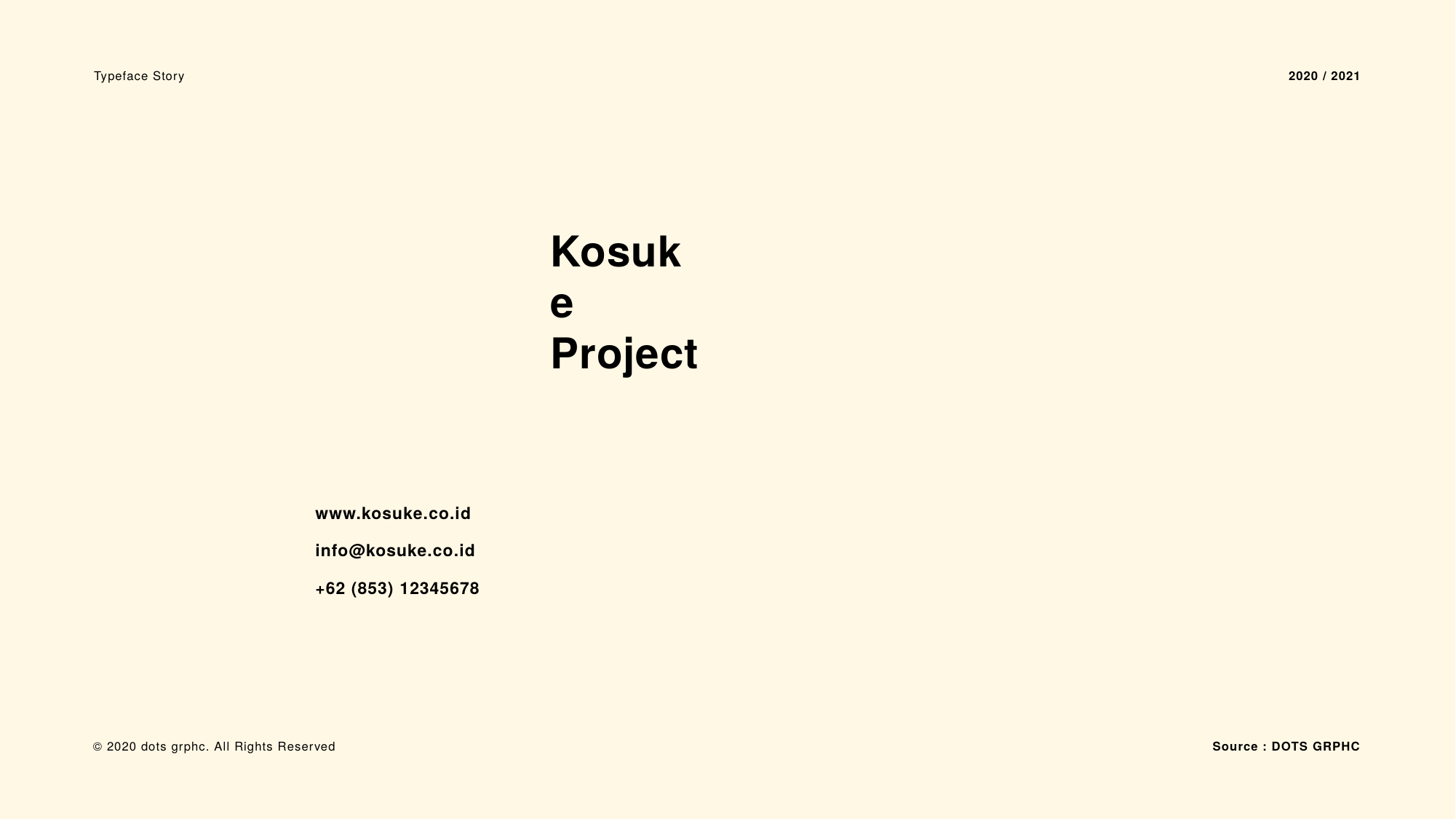

Typeface Story
2020 / 2021

Kosuke Project
www.kosuke.co.id
info@kosuke.co.id
+62 (853) 12345678
Source : DOTS GRPHC
© 2020 dots grphc. All Rights Reserved